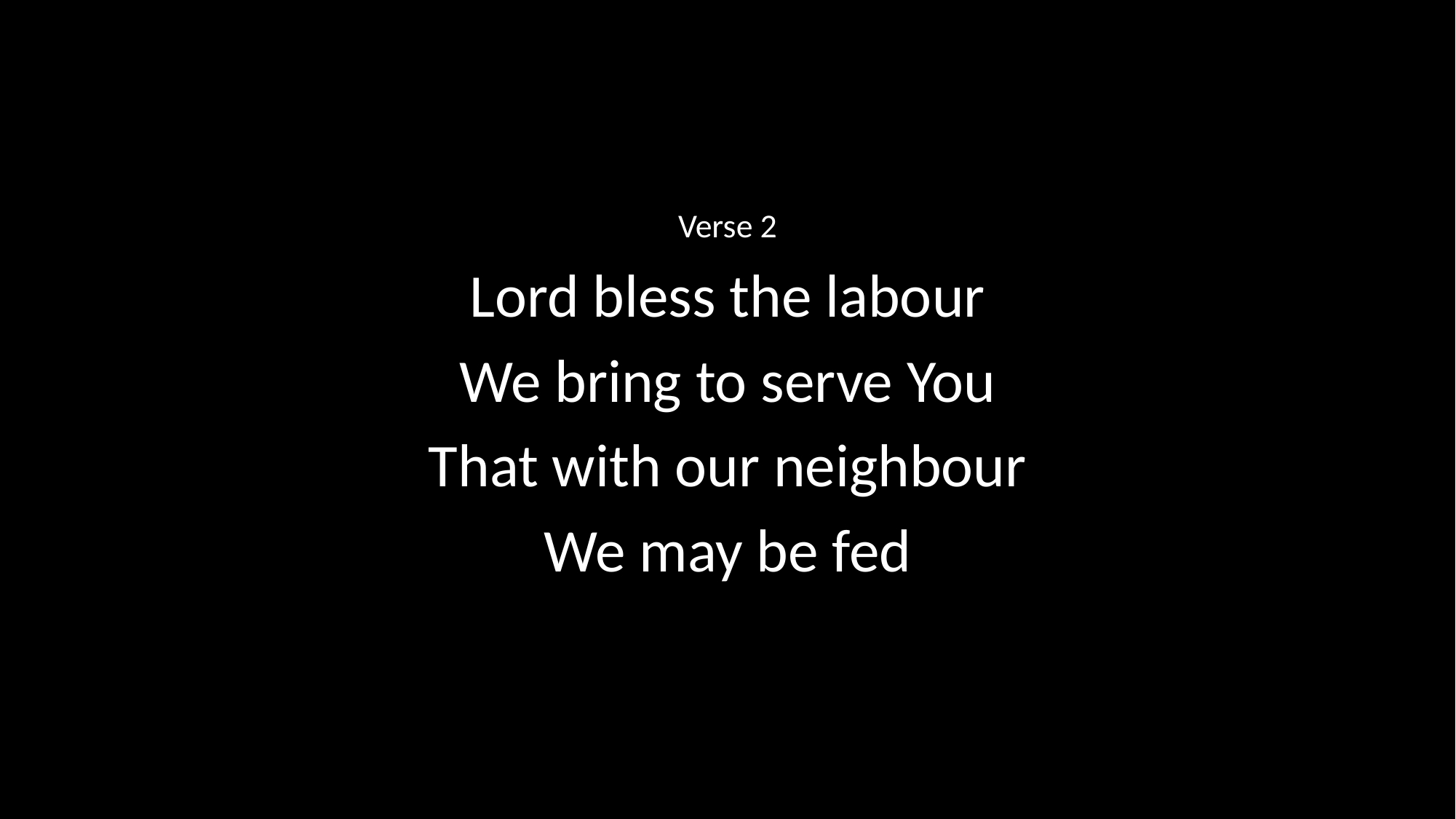

Verse 2
Lord bless the labour
We bring to serve You
That with our neighbour
We may be fed